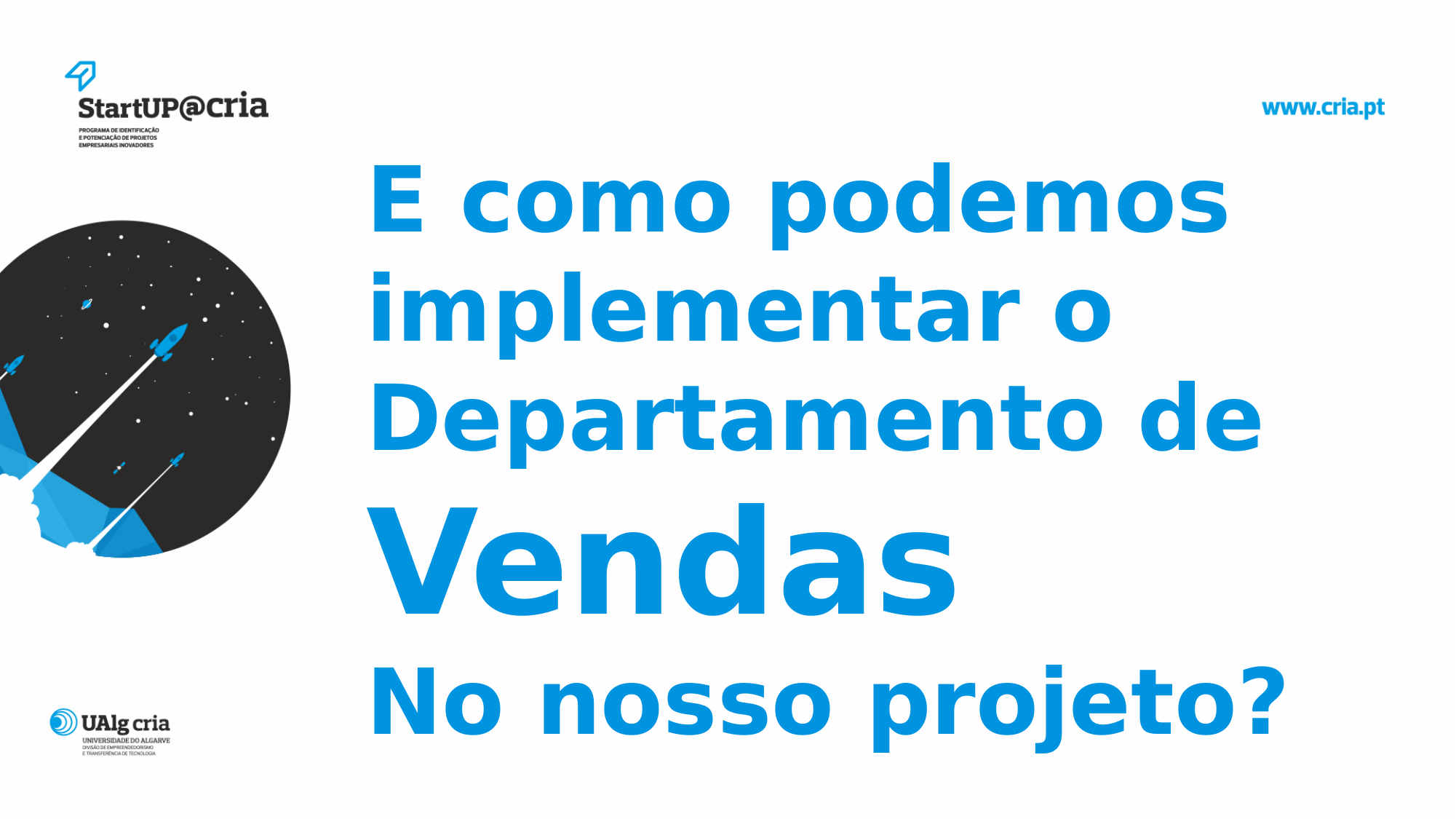

E como podemos
implementar o
Departamento de
Vendas
No nosso projeto?